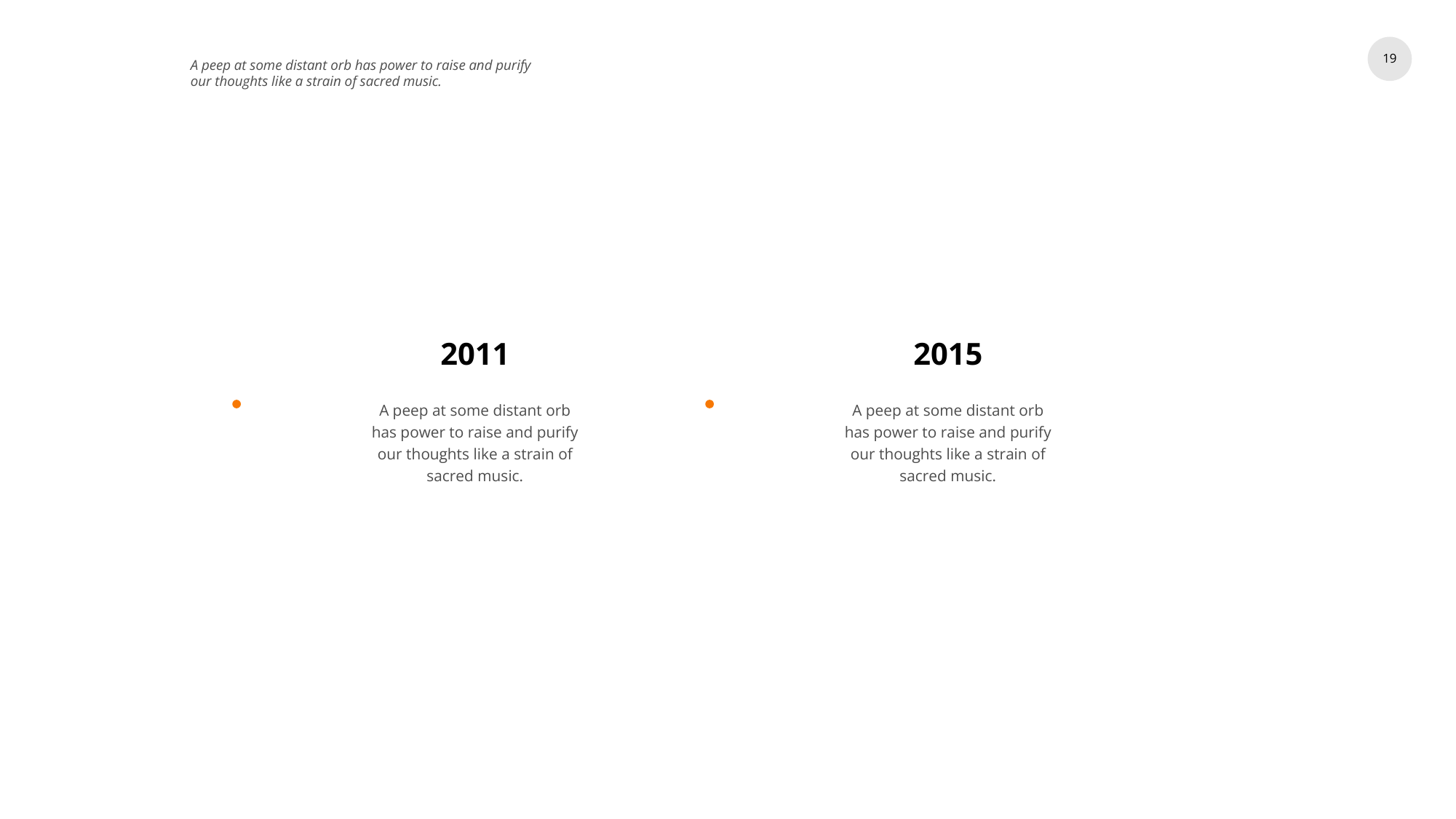

19
A peep at some distant orb has power to raise and purify our thoughts like a strain of sacred music.

2011
2015
A peep at some distant orb has power to raise and purify our thoughts like a strain of sacred music.
A peep at some distant orb has power to raise and purify our thoughts like a strain of sacred music.